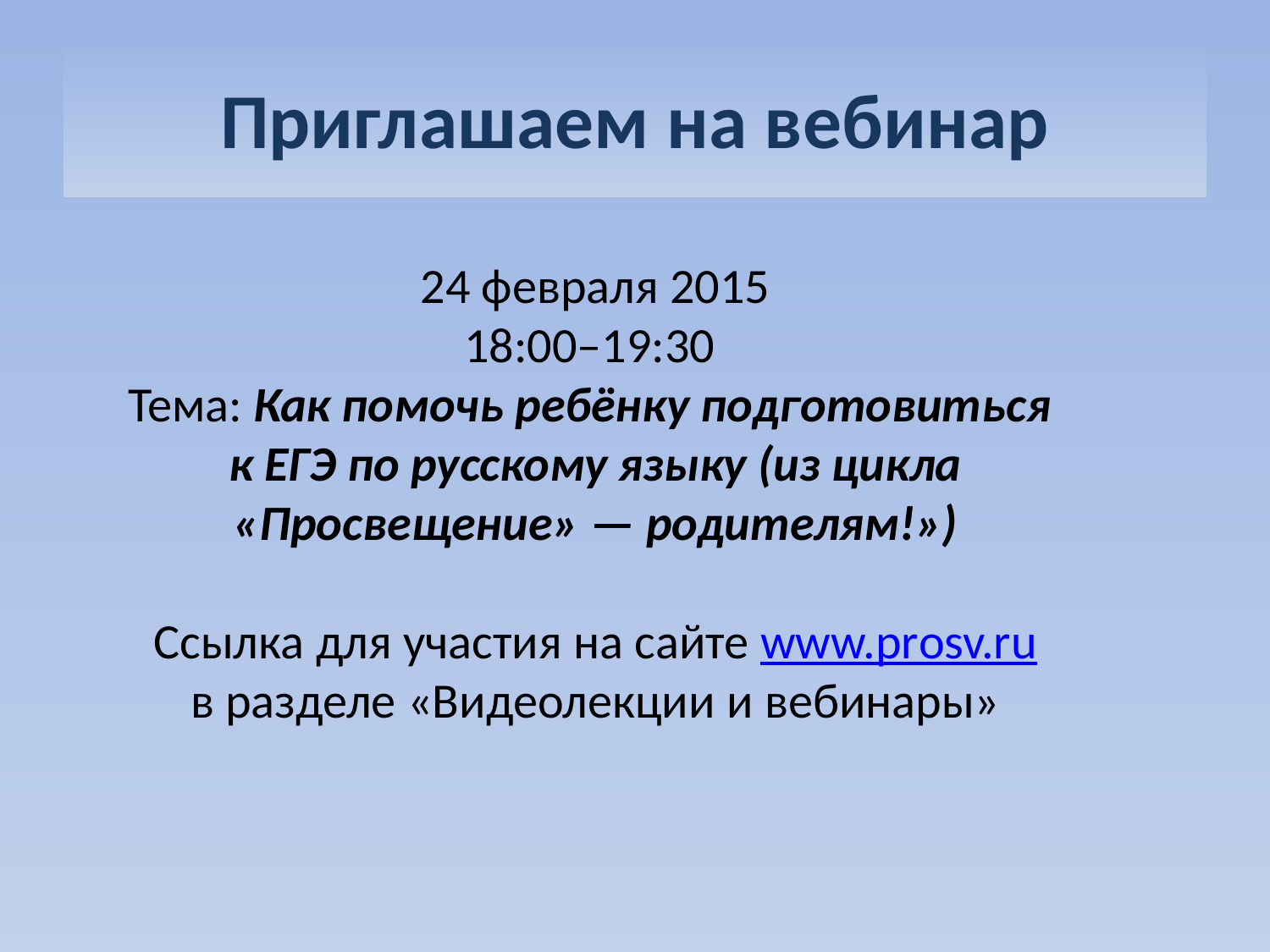

# Приглашаем на вебинар

 24 февраля 2015 
18:00–19:30 
Тема: Как помочь ребёнку подготовиться
к ЕГЭ по русскому языку (из цикла «Просвещение» — родителям!»)

Ссылка для участия на сайте www.prosv.ru
в разделе «Видеолекции и вебинары»